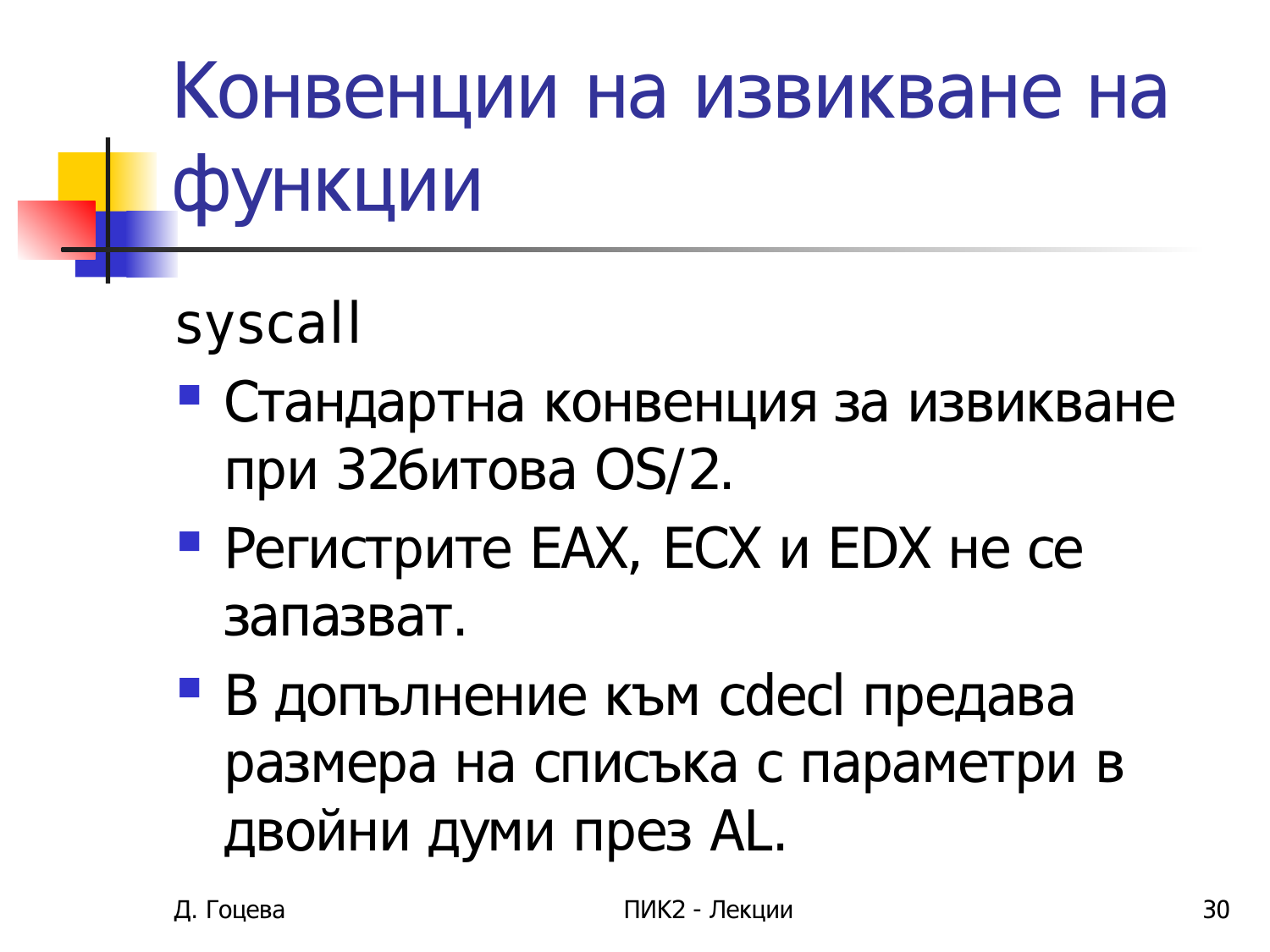

# Конвенции на извикване на функции
syscall
Стандартна конвенция за извикване при 32битова OS/2.
Регистрите EAX, ECX и EDX не се запазват.
В допълнение към cdecl предава размера на списъка с параметри в двойни думи през AL.
Д. Гоцева
ПИК2 - Лекции
30